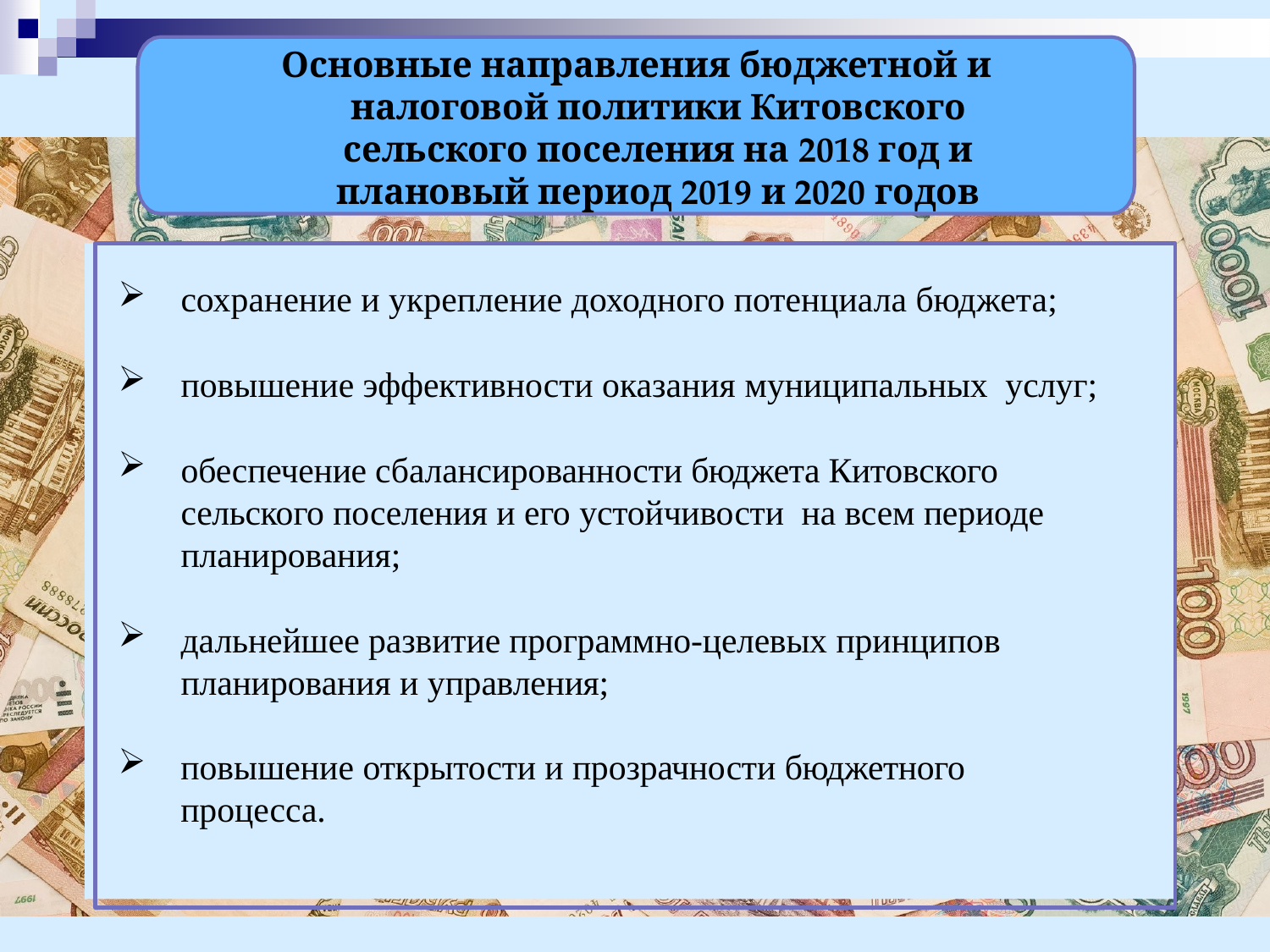

# Основные направления бюджетной и налоговой политики Китовского сельского поселения на 2018 год и плановый период 2019 и 2020 годов

сохранение и укрепление доходного потенциала бюджета;

повышение эффективности оказания муниципальных  услуг;

обеспечение сбалансированности бюджета Китовского сельского поселения и его устойчивости  на всем периоде планирования;

дальнейшее развитие программно-целевых принципов  планирования и управления;

повышение открытости и прозрачности бюджетного  процесса.